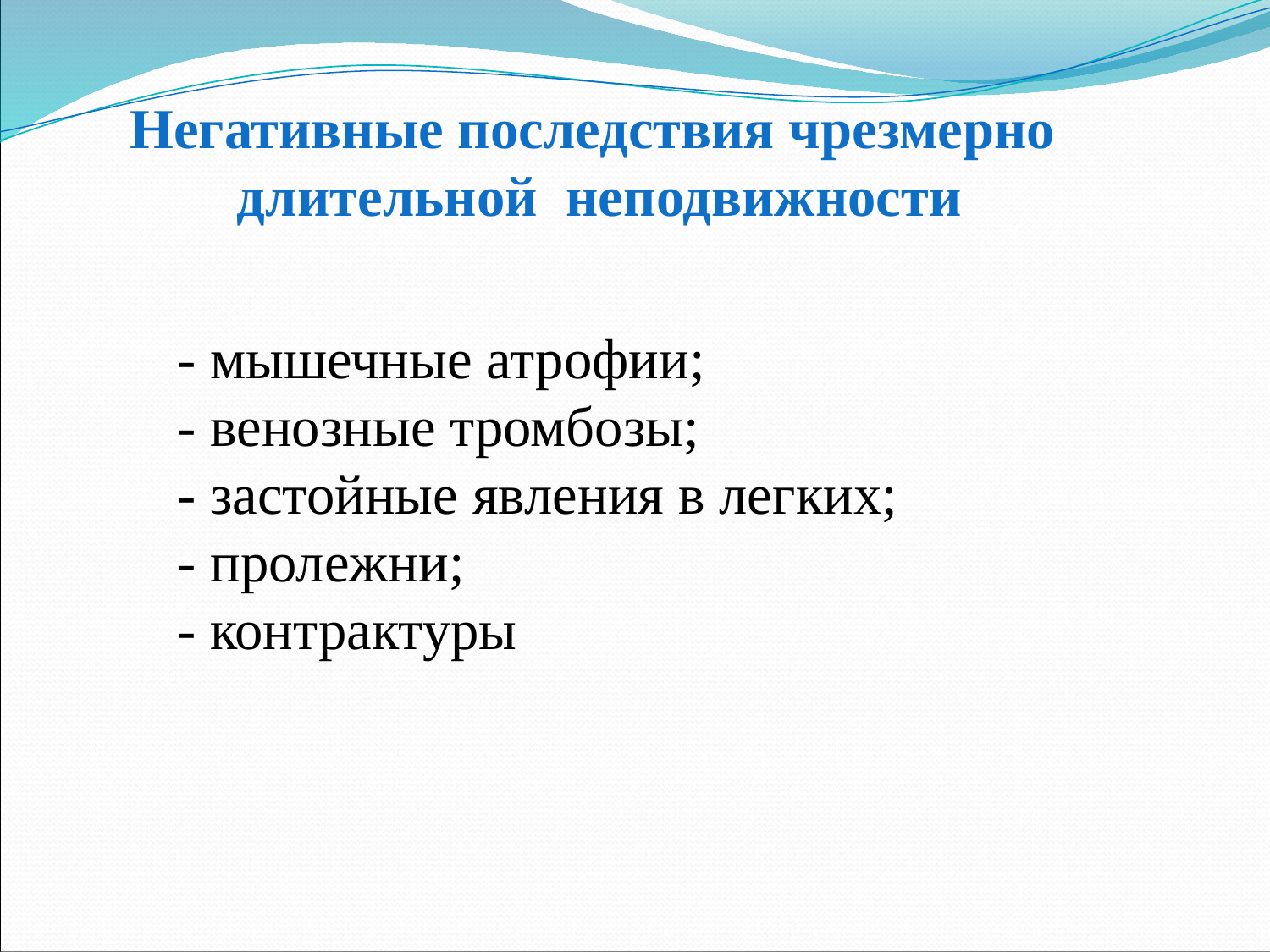

Негативные последствия чрезмерно
длительной  неподвижности
- мышечные атрофии;
- венозные тромбозы;
- застойные явления в легких;
- пролежни;
- контрактуры